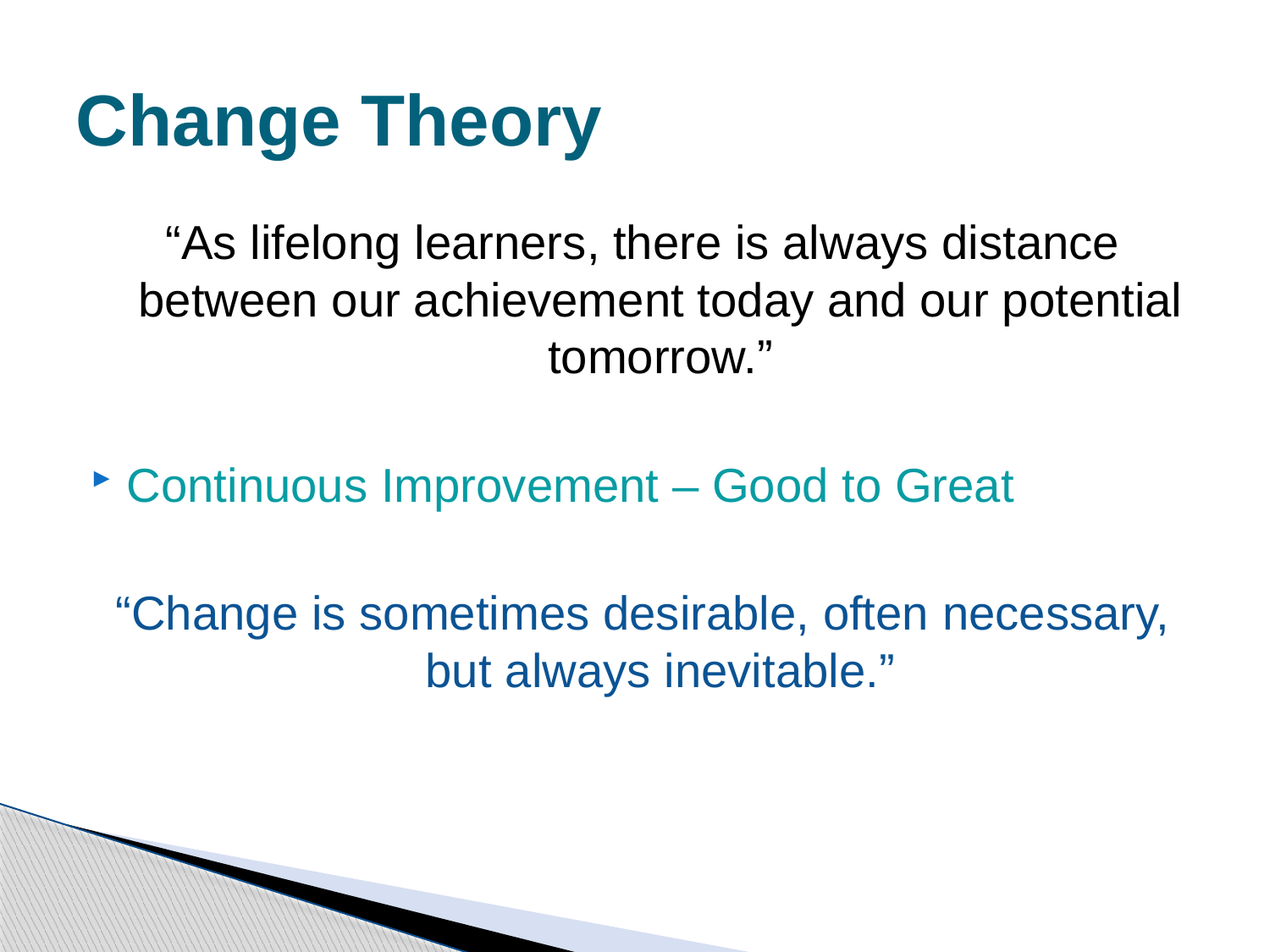

# Change Theory
“As lifelong learners, there is always distance between our achievement today and our potential tomorrow.”

Continuous Improvement – Good to Great

“Change is sometimes desirable, often necessary, but always inevitable.”